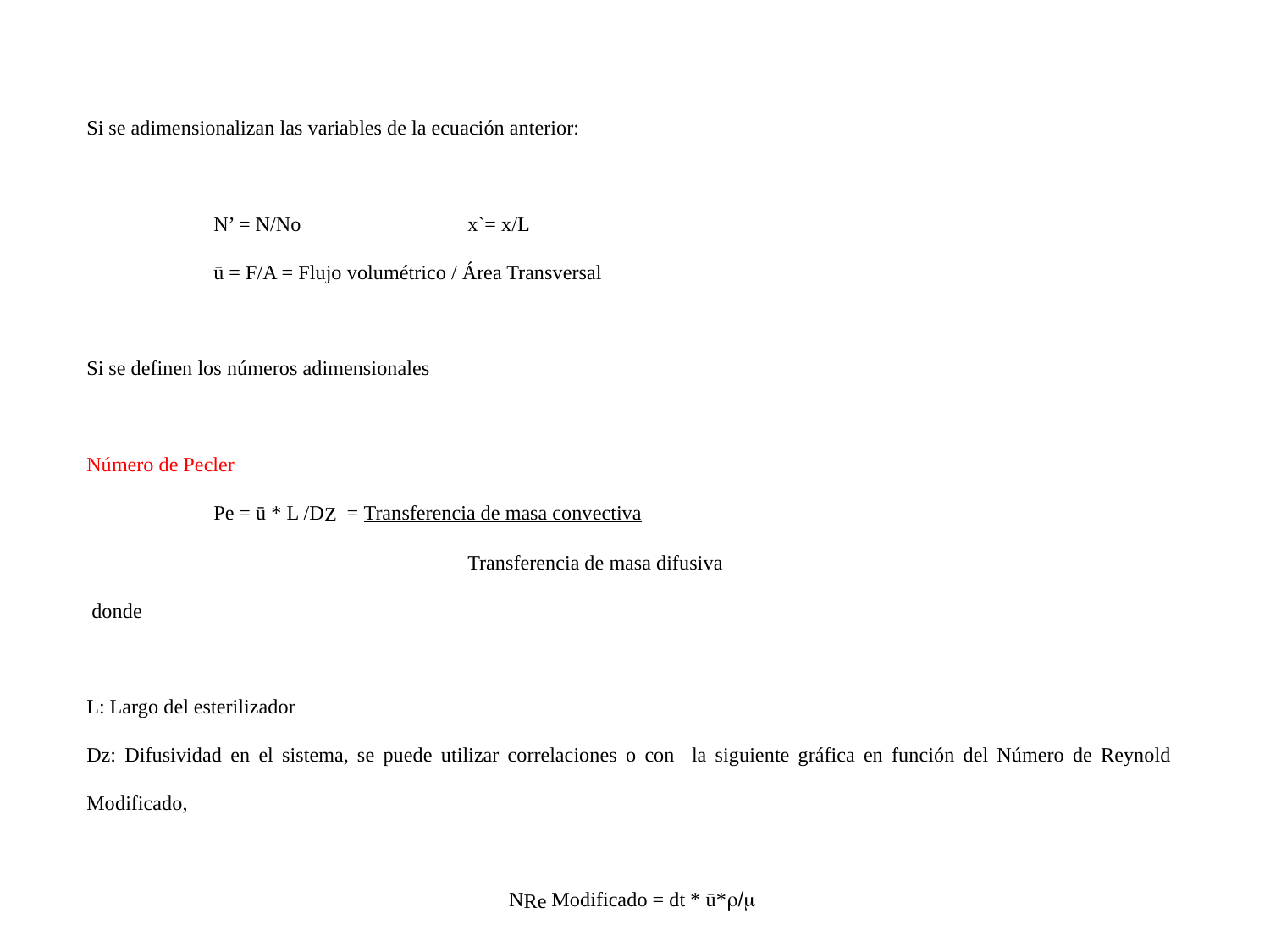

Si se adimensionalizan las variables de la ecuación anterior:

	N’ = N/No		x`= x/L
	ū = F/A = Flujo volumétrico / Área Transversal

Si se definen los números adimensionales

Número de Pecler
	Pe = ū * L /DZ  = Transferencia de masa convectiva
			Transferencia de masa difusiva
 donde

L: Largo del esterilizador
Dz: Difusividad en el sistema, se puede utilizar correlaciones o con  la siguiente gráfica en función del Número de Reynold Modificado,

 NRe Modificado = dt * ū*ρ/μ